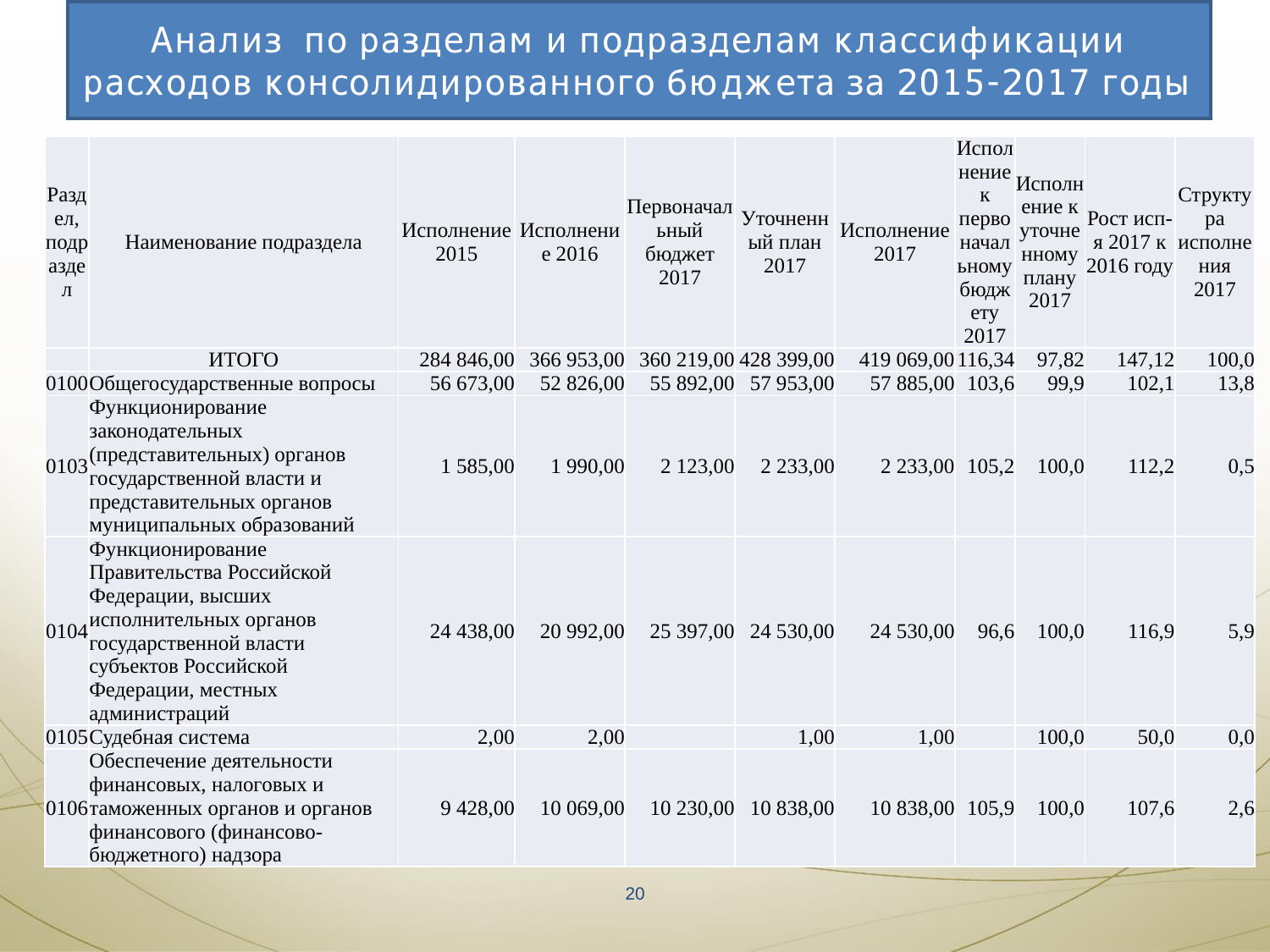

Анализ  по разделам и подразделам классификации расходов консолидированного бюджета за 2015-2017 годы
| Раздел, подраздел | Наименование подраздела | Исполнение 2015 | Исполнение 2016 | Первоначальный бюджет 2017 | Уточненный план 2017 | Исполнение 2017 | Исполнение к первоначальному бюджету 2017 | Исполнение к уточненному плану 2017 | Рост исп-я 2017 к 2016 году | Структура исполнения 2017 |
| --- | --- | --- | --- | --- | --- | --- | --- | --- | --- | --- |
|  | ИТОГО | 284 846,00 | 366 953,00 | 360 219,00 | 428 399,00 | 419 069,00 | 116,34 | 97,82 | 147,12 | 100,0 |
| 0100 | Общегосударственные вопросы | 56 673,00 | 52 826,00 | 55 892,00 | 57 953,00 | 57 885,00 | 103,6 | 99,9 | 102,1 | 13,8 |
| 0103 | Функционирование законодательных (представительных) органов государственной власти и представительных органов муниципальных образований | 1 585,00 | 1 990,00 | 2 123,00 | 2 233,00 | 2 233,00 | 105,2 | 100,0 | 112,2 | 0,5 |
| 0104 | Функционирование Правительства Российской Федерации, высших исполнительных органов государственной власти субъектов Российской Федерации, местных администраций | 24 438,00 | 20 992,00 | 25 397,00 | 24 530,00 | 24 530,00 | 96,6 | 100,0 | 116,9 | 5,9 |
| 0105 | Судебная система | 2,00 | 2,00 |  | 1,00 | 1,00 |  | 100,0 | 50,0 | 0,0 |
| 0106 | Обеспечение деятельности финансовых, налоговых и таможенных органов и органов финансового (финансово-бюджетного) надзора | 9 428,00 | 10 069,00 | 10 230,00 | 10 838,00 | 10 838,00 | 105,9 | 100,0 | 107,6 | 2,6 |
20